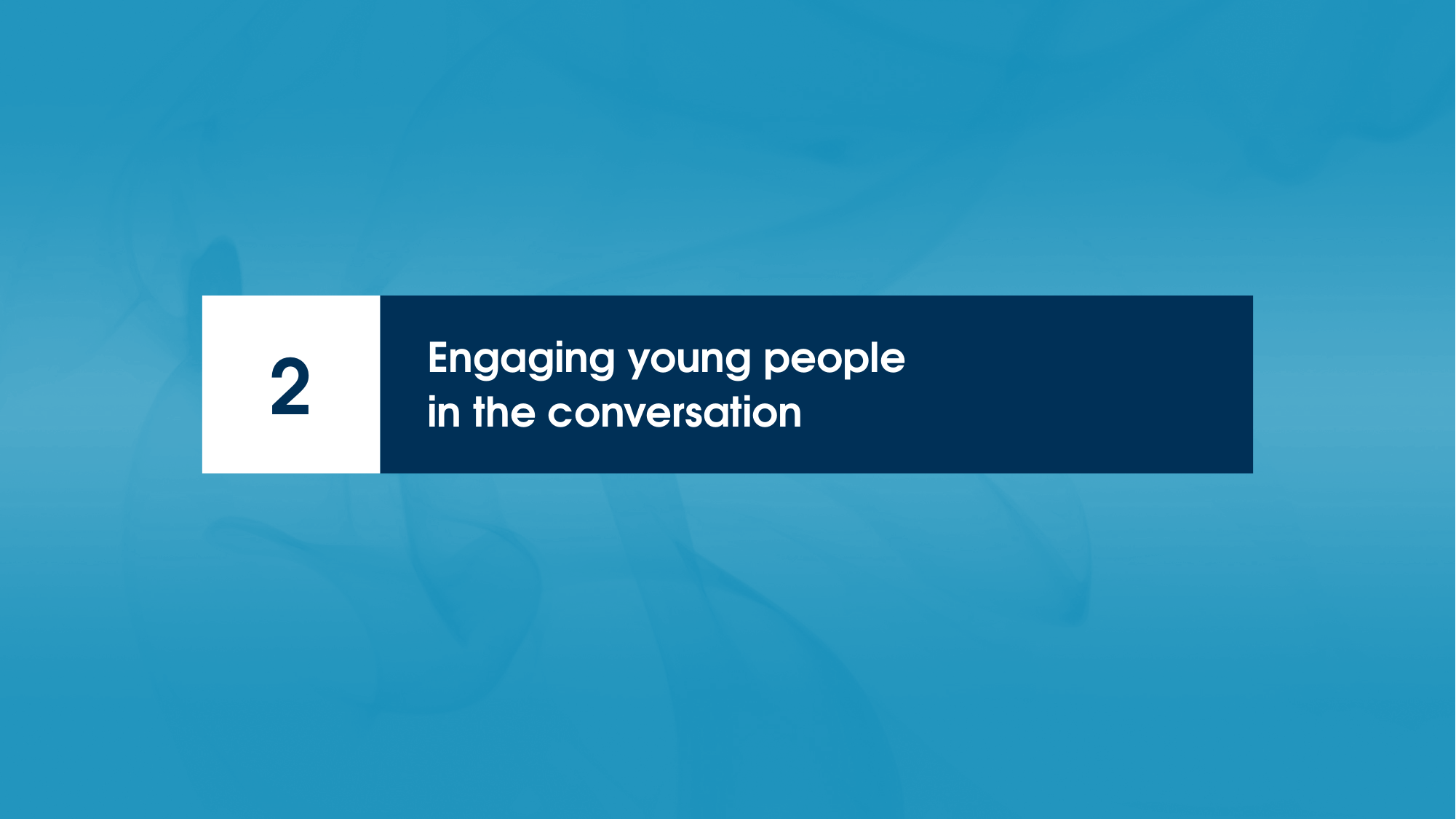

2
Engaging young people
in the conversation